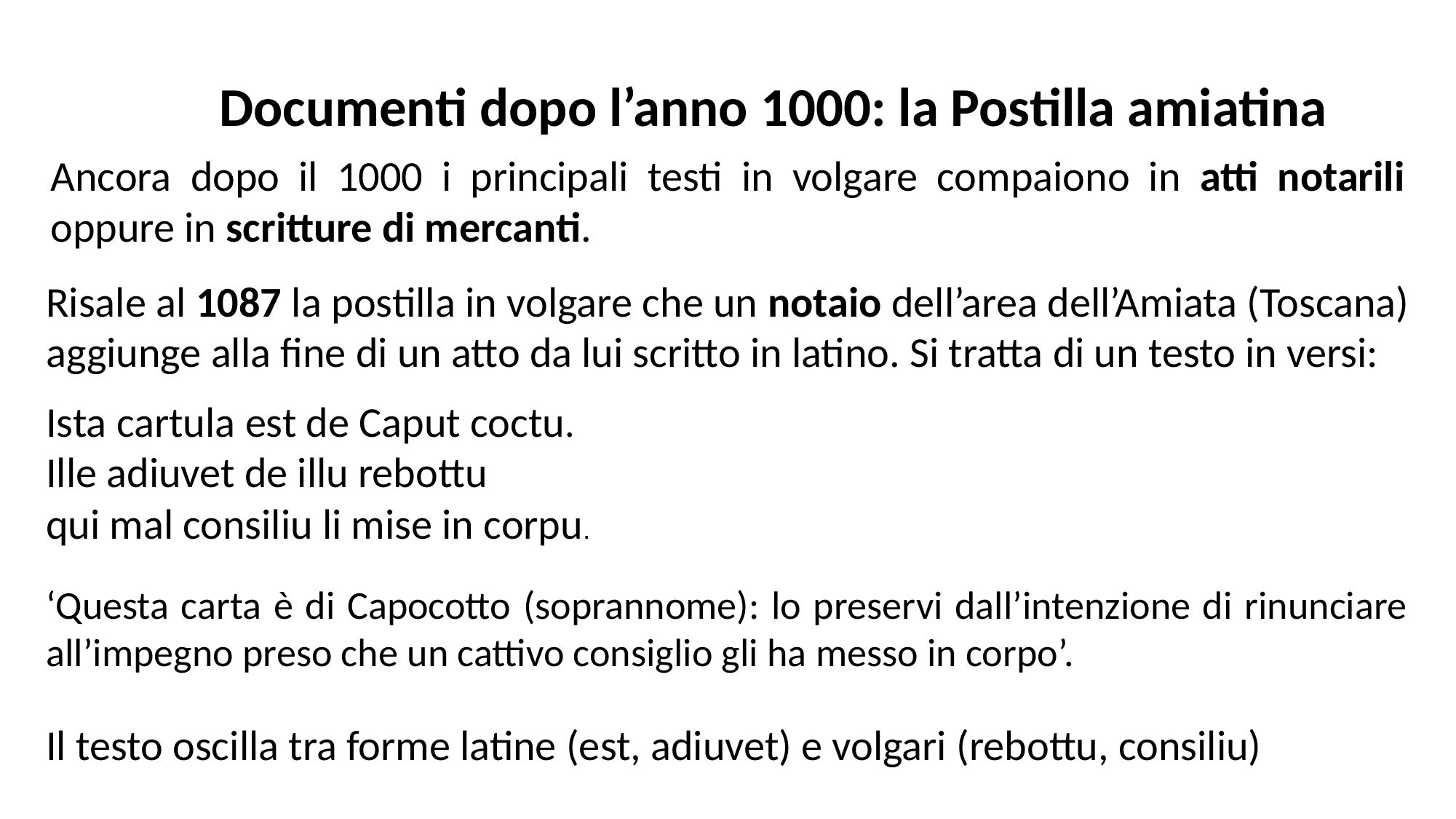

Documenti dopo l’anno 1000: la Postilla amiatina
Ancora dopo il 1000 i principali testi in volgare compaiono in atti notarili oppure in scritture di mercanti.
Risale al 1087 la postilla in volgare che un notaio dell’area dell’Amiata (Toscana) aggiunge alla fine di un atto da lui scritto in latino. Si tratta di un testo in versi:

Ista cartula est de Caput coctu.
Ille adiuvet de illu rebottu
qui mal consiliu li mise in corpu.

‘Questa carta è di Capocotto (soprannome): lo preservi dall’intenzione di rinunciare all’impegno preso che un cattivo consiglio gli ha messo in corpo’.

Il testo oscilla tra forme latine (est, adiuvet) e volgari (rebottu, consiliu)